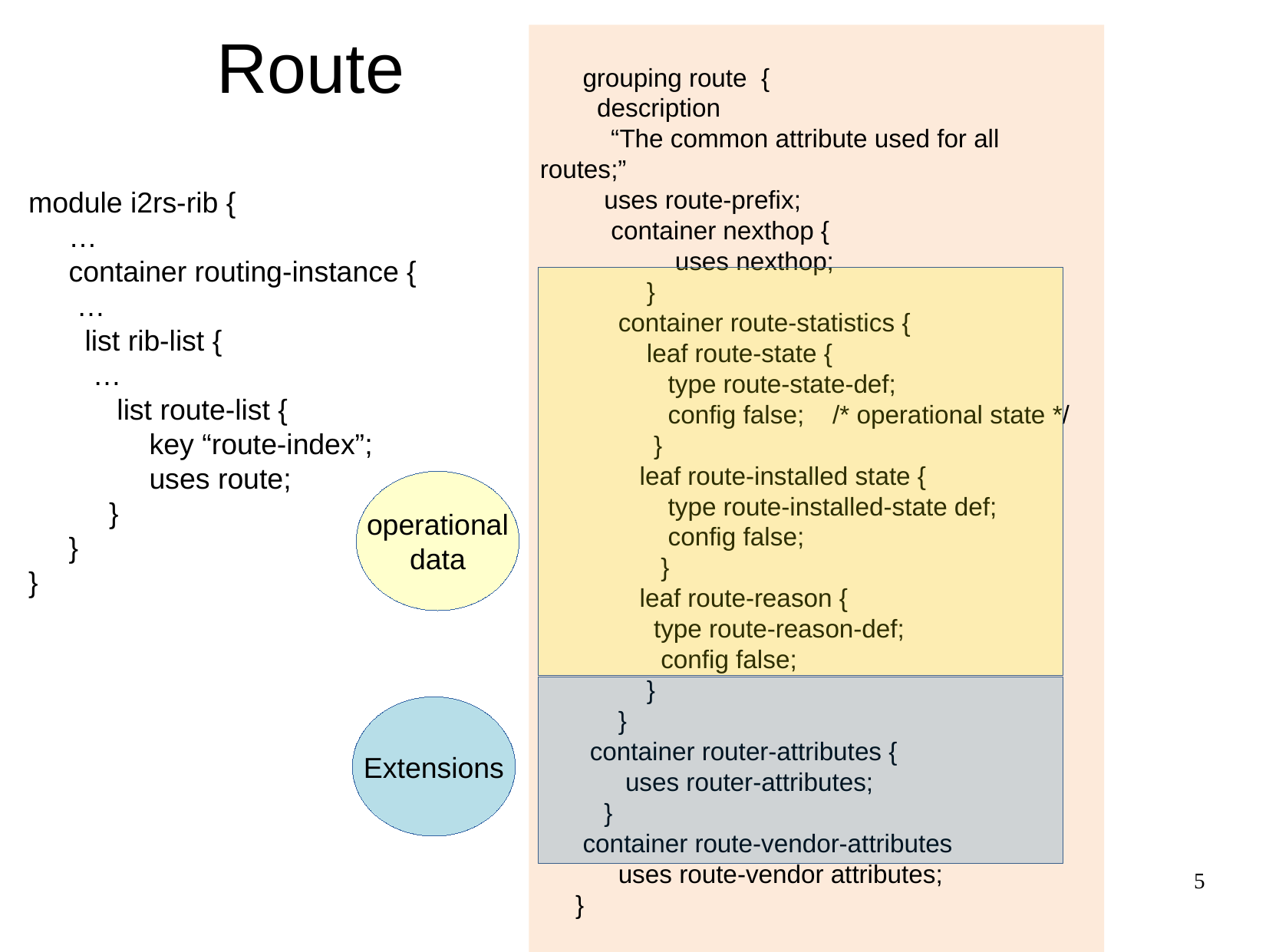

grouping route  {
        description
          “The common attribute used for all routes;”
         uses route-prefix;
          container nexthop {
                   uses nexthop;
               }
           container route-statistics {
               leaf route-state {
                  type route-state-def;
                  config false;    /* operational state */
                }
              leaf route-installed state {
                  type route-installed-state def;
                  config false;
                 }
              leaf route-reason {
                type route-reason-def;
                 config false;
               }
           }
       container router-attributes {
            uses router-attributes;
         }
      container route-vendor-attributes
           uses route-vendor attributes;
     }

Route
module i2rs-rib {
     …
     container routing-instance {
      …
       list rib-list {
        …
           list route-list {
               key “route-index”;
               uses route;
          }
     }
}

operational
data

Extensions
5